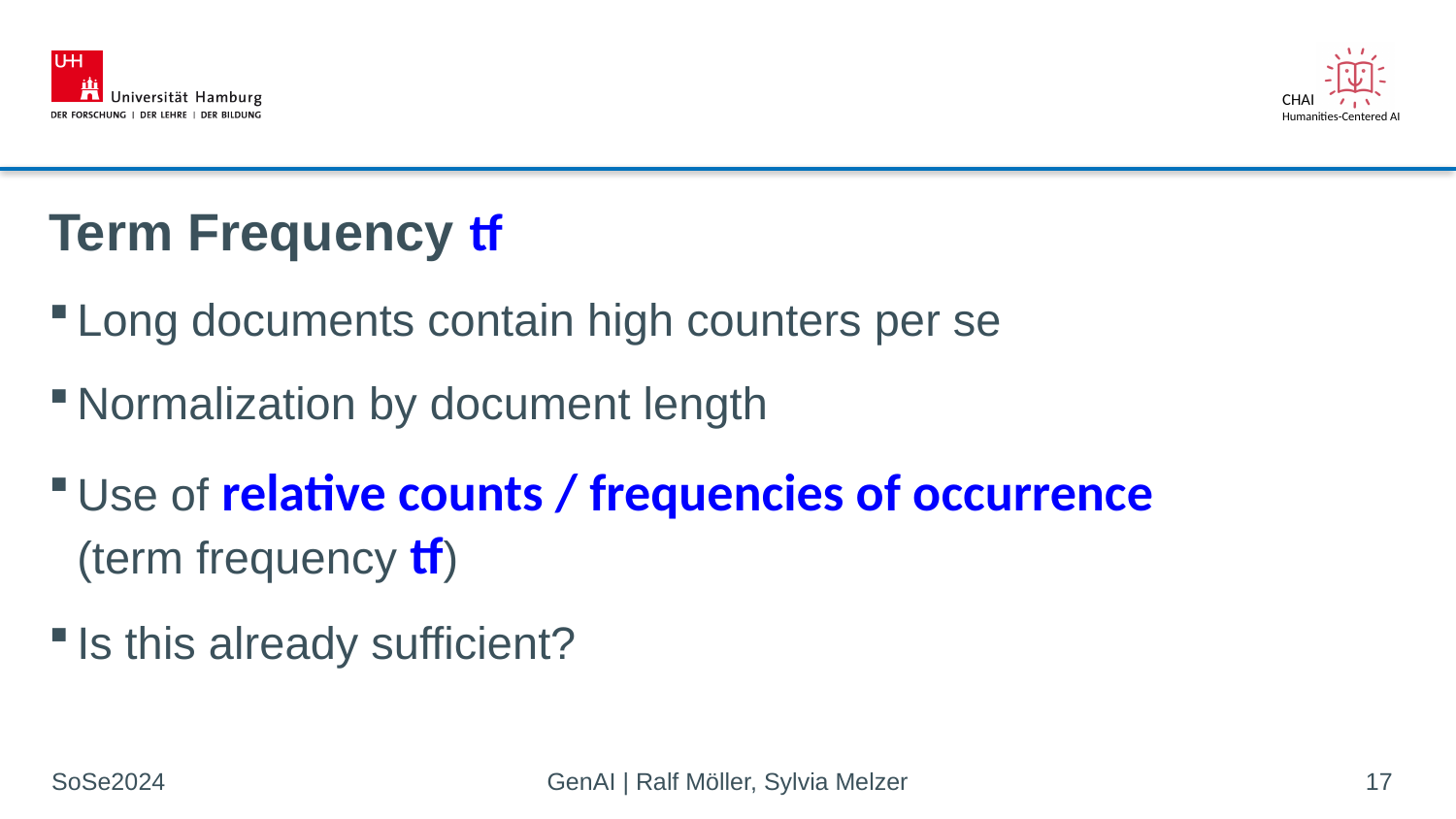

# Term Frequency tf
Long documents contain high counters per se
Normalization by document length
Use of relative counts / frequencies of occurrence
(term frequency tf)
Is this already sufficient?
SoSe2024
GenAI | Ralf Möller, Sylvia Melzer
17